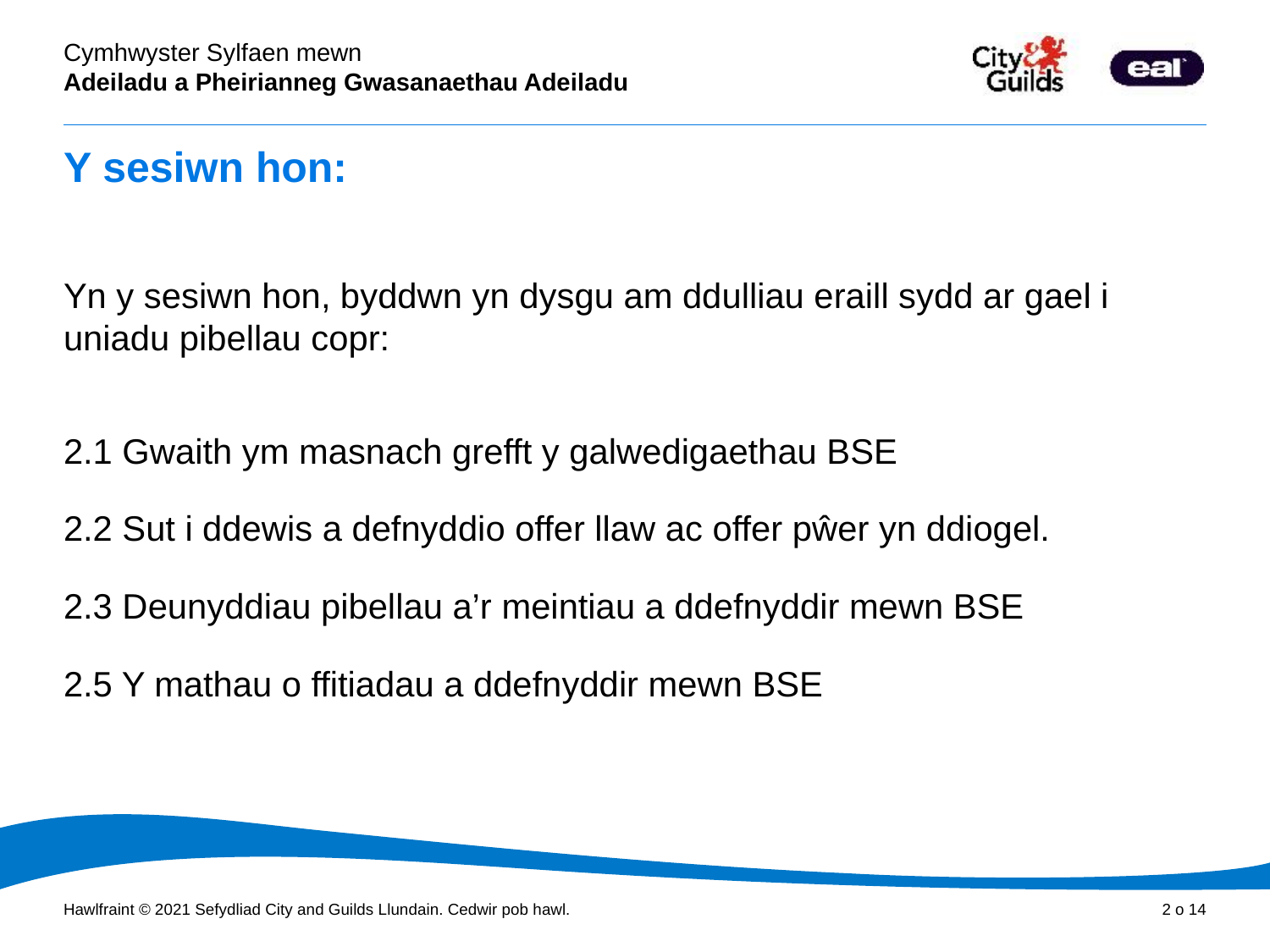

# Y sesiwn hon:

Yn y sesiwn hon, byddwn yn dysgu am ddulliau eraill sydd ar gael i uniadu pibellau copr:

2.1 Gwaith ym masnach grefft y galwedigaethau BSE
2.2 Sut i ddewis a defnyddio offer llaw ac offer pŵer yn ddiogel.
2.3 Deunyddiau pibellau a’r meintiau a ddefnyddir mewn BSE
2.5 Y mathau o ffitiadau a ddefnyddir mewn BSE